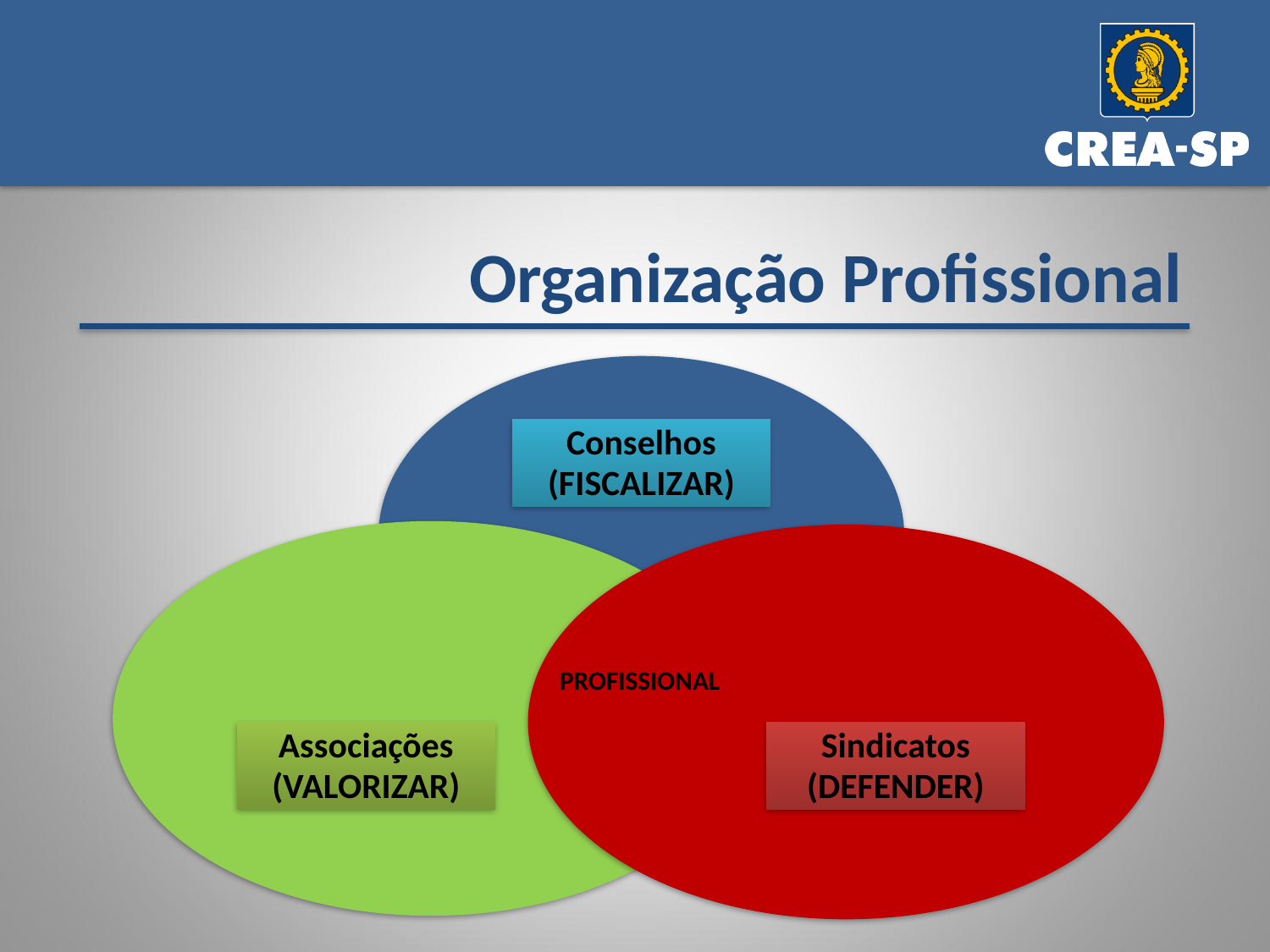

Organização Profissional

Conselhos
(FISCALIZAR)

PROFISSIONAL
Associações
(VALORIZAR)
Sindicatos
(DEFENDER)